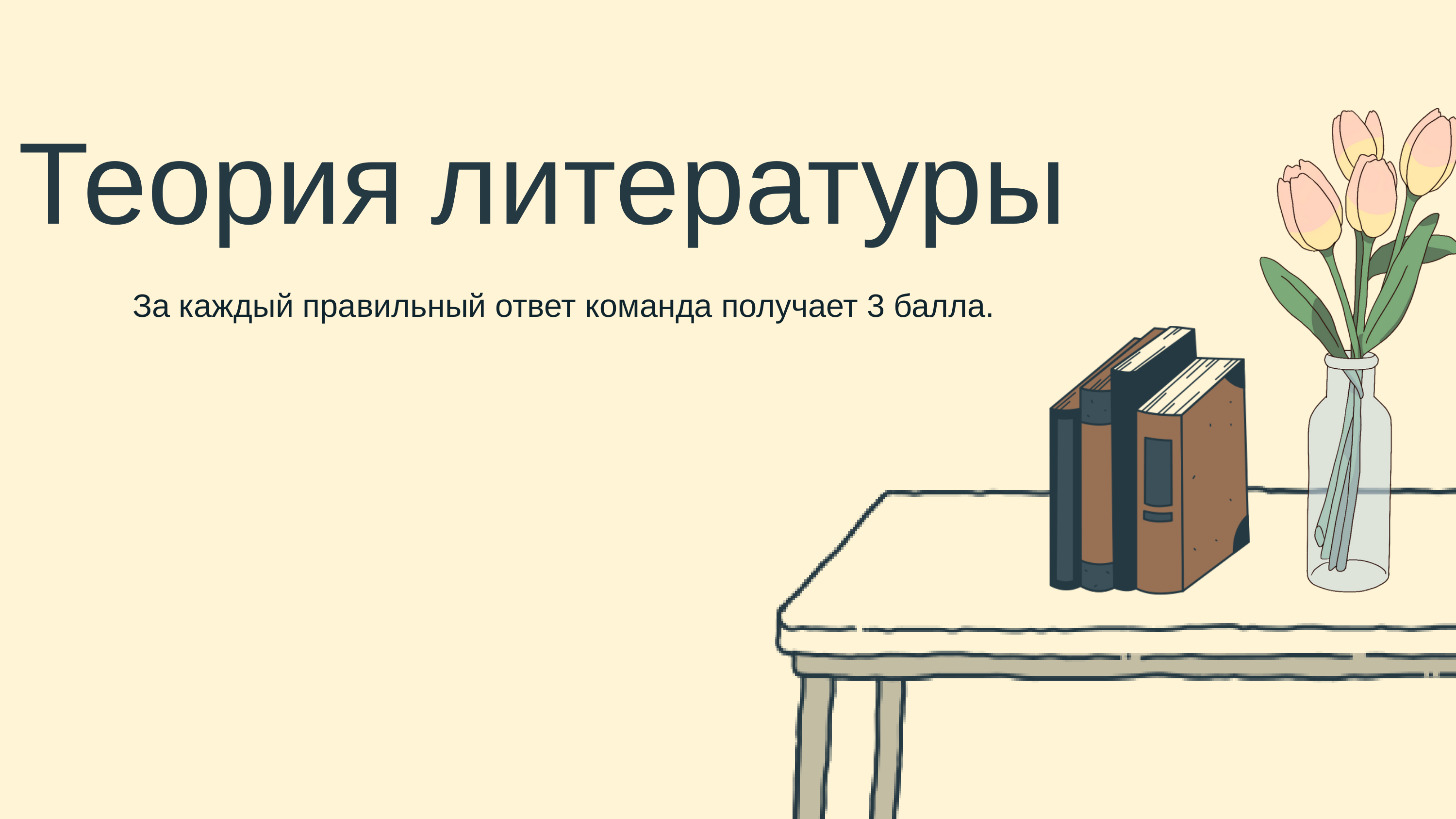

Теория литературы
За каждый правильный ответ команда получает 3 балла.